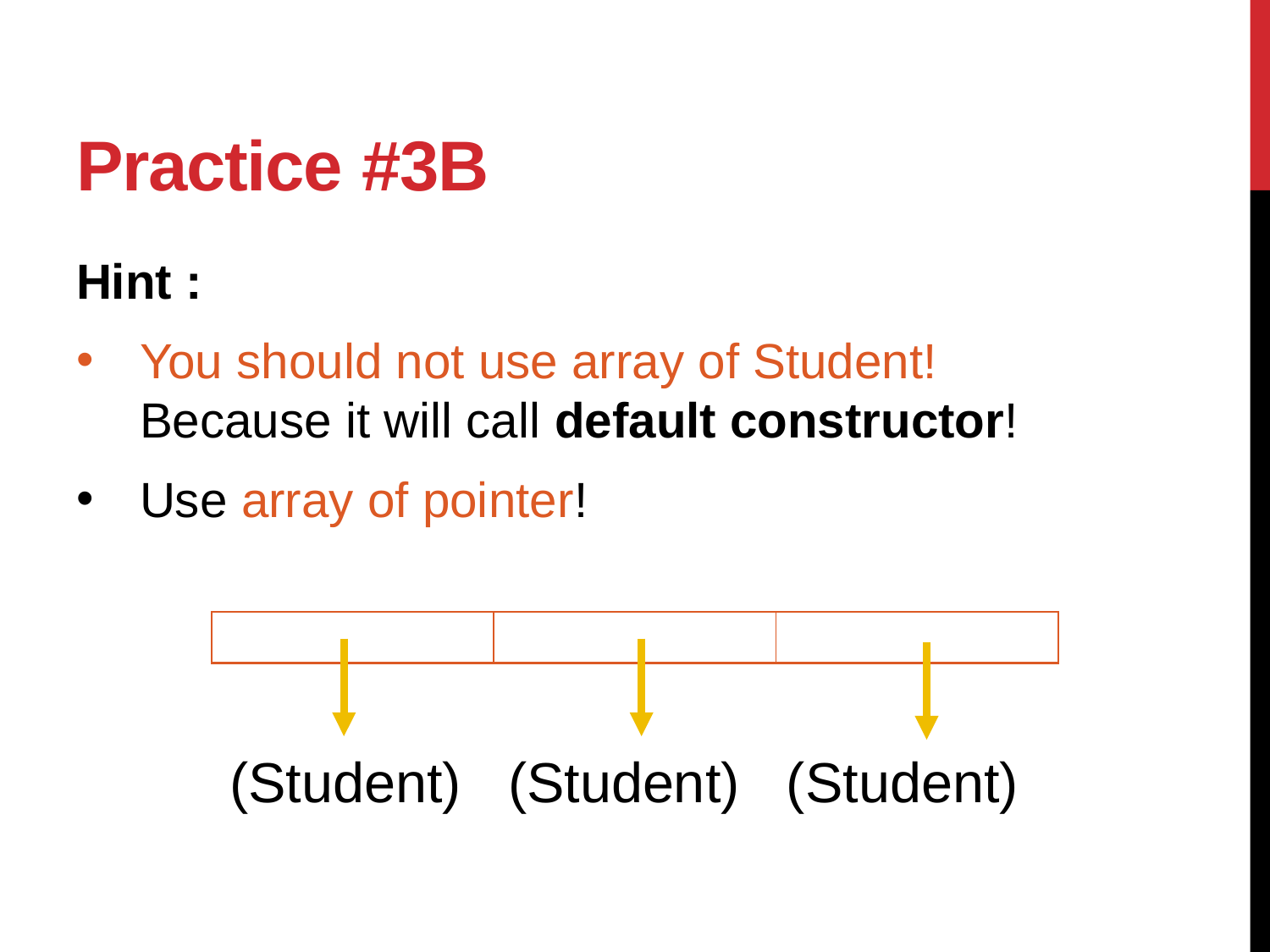

# Practice #3b
Hint :
You should not use array of Student!
Because it will call default constructor!
Use array of pointer!
|  |  |  |
| --- | --- | --- |
(Student)   (Student)   (Student)